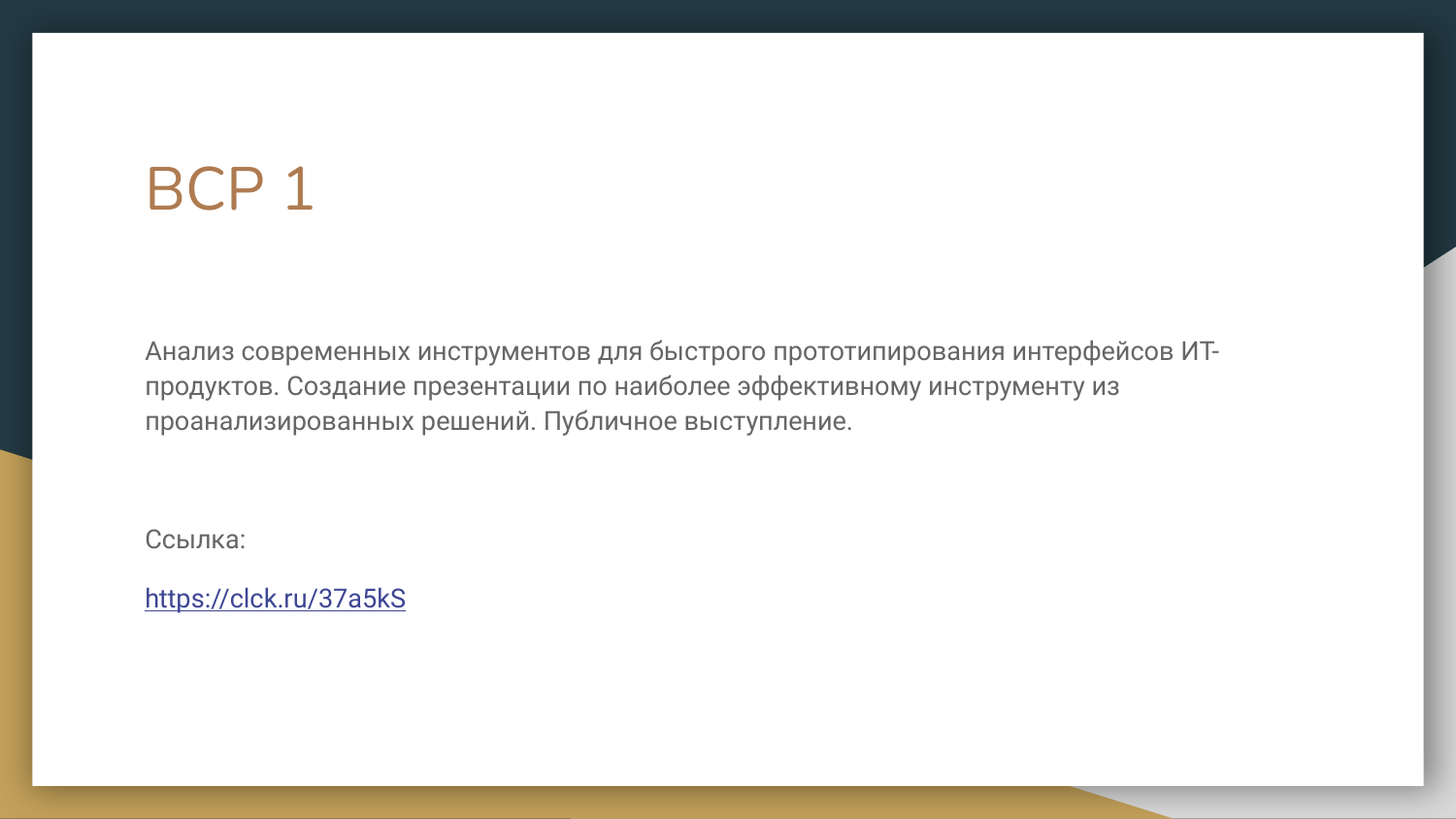

# ВСР 1
Анализ современных инструментов для быстрого прототипирования интерфейсов ИТ-продуктов. Создание презентации по наиболее эффективному инструменту из проанализированных решений. Публичное выступление.

Ссылка:
https://clck.ru/37a5kS